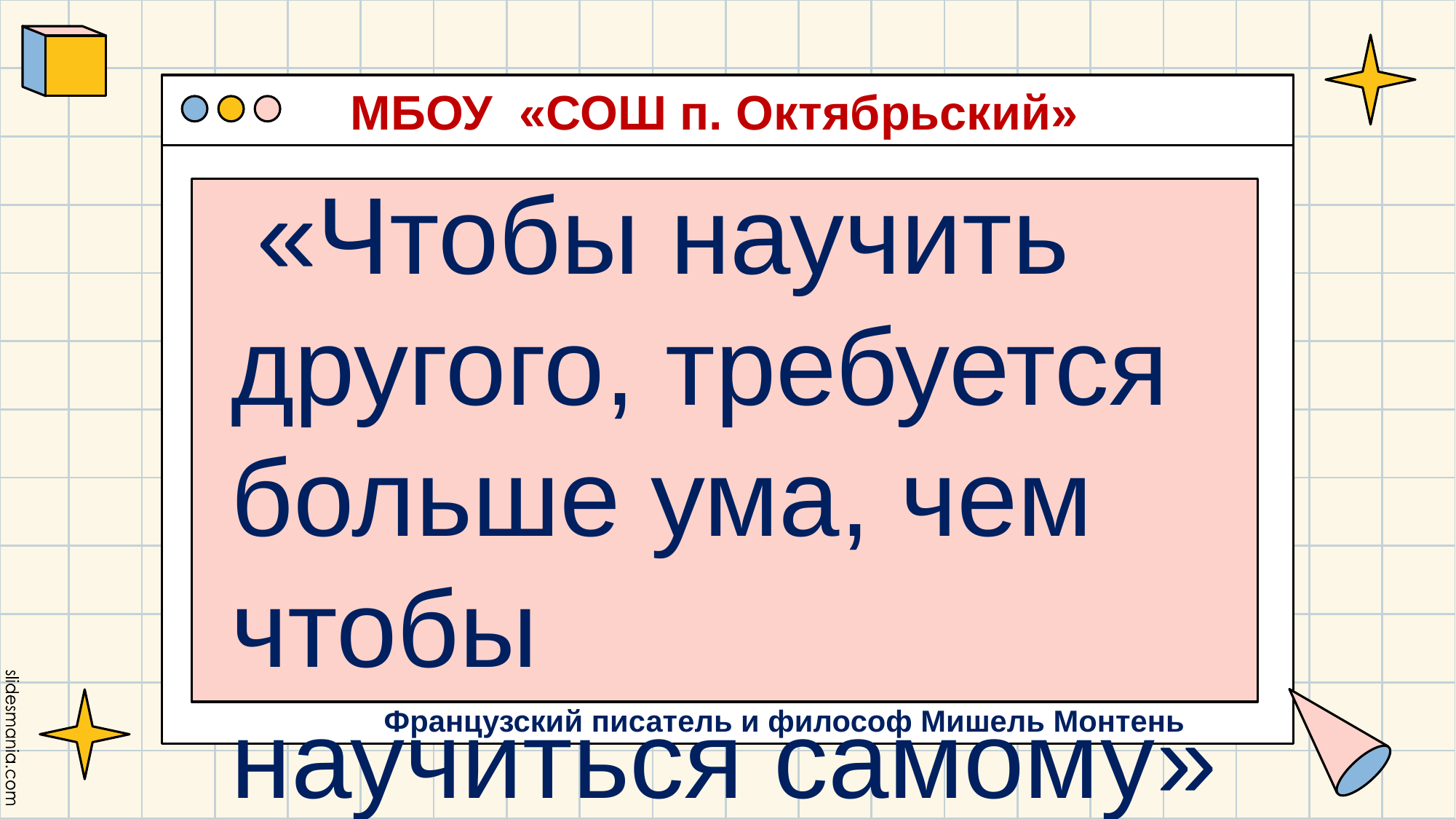

МБОУ  «СОШ п. Октябрьский»
 «Чтобы научить другого, требуется больше ума, чем чтобы научиться самому»
Французский писатель и философ Мишель Монтень